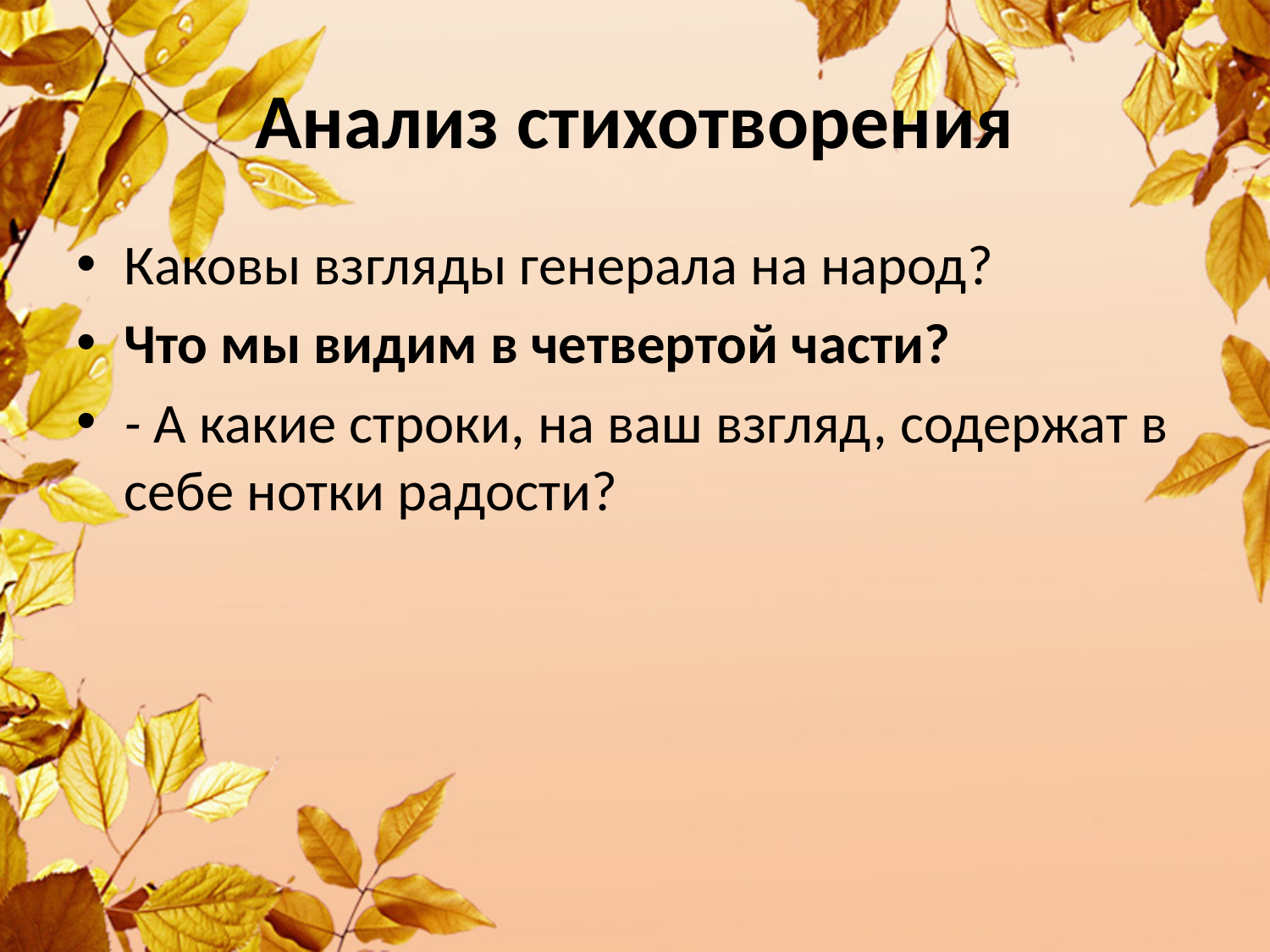

Анализ стихотворения
Каковы взгляды генерала на народ?
Что мы видим в четвертой части?
- А какие строки, на ваш взгляд, содержат в себе нотки радости?